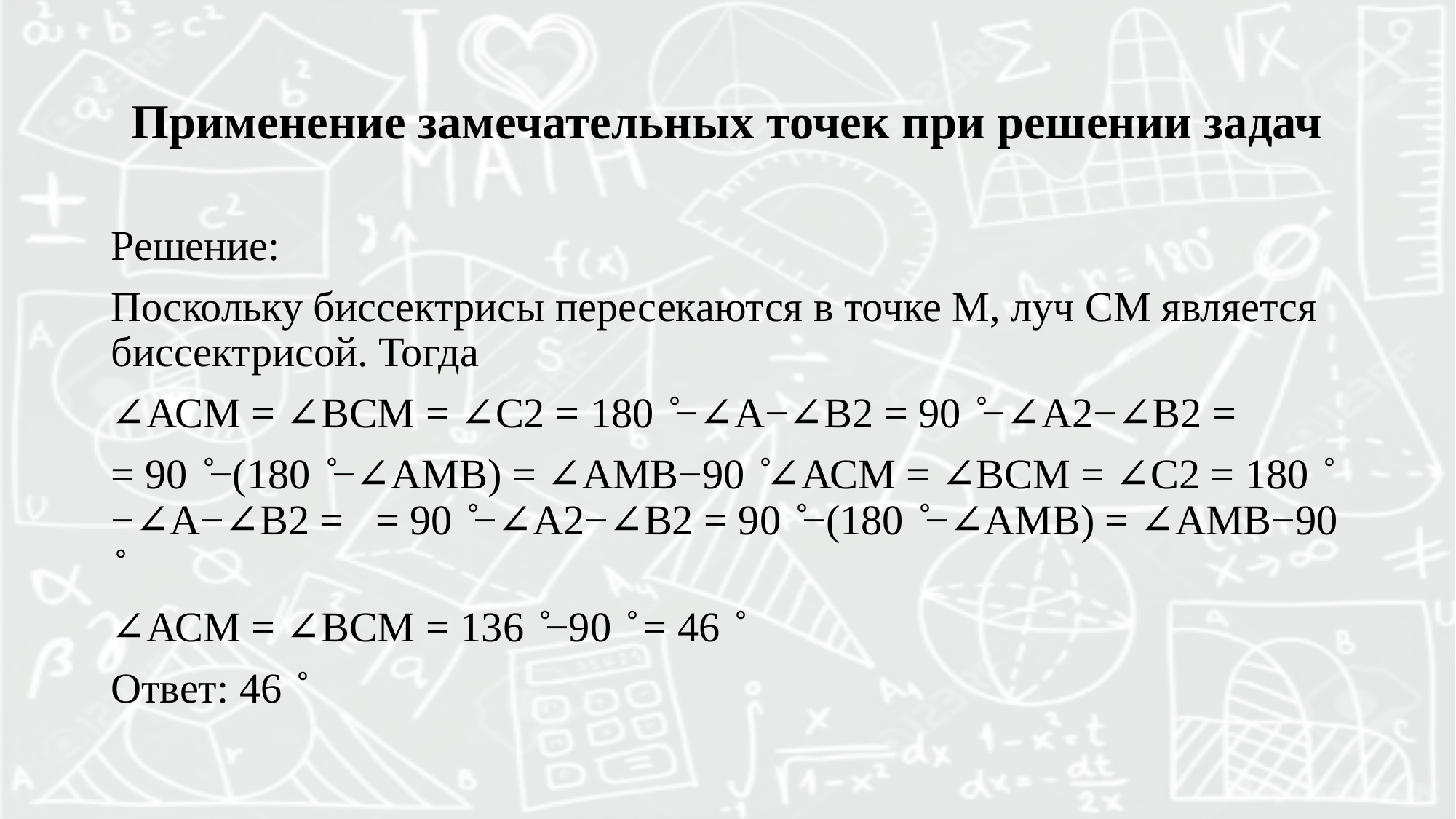

# Применение замечательных точек при решении задач
Решение:
Поскольку биссектрисы пересекаются в точке М, луч СМ является биссектрисой. Тогда
∠АСМ = ∠BCМ = ∠C2 = 180  ̊−∠A−∠B2 = 90  ̊−∠A2−∠B2 =
= 90  ̊−(180  ̊−∠AМB) = ∠AМB−90  ̊∠АСМ = ∠BCМ = ∠C2 = 180  ̊−∠A−∠B2 =   = 90  ̊−∠A2−∠B2 = 90  ̊−(180  ̊−∠AМB) = ∠AМB−90  ̊
∠АСМ = ∠BCМ = 136  ̊−90  ̊ = 46  ̊
Ответ: 46  ̊